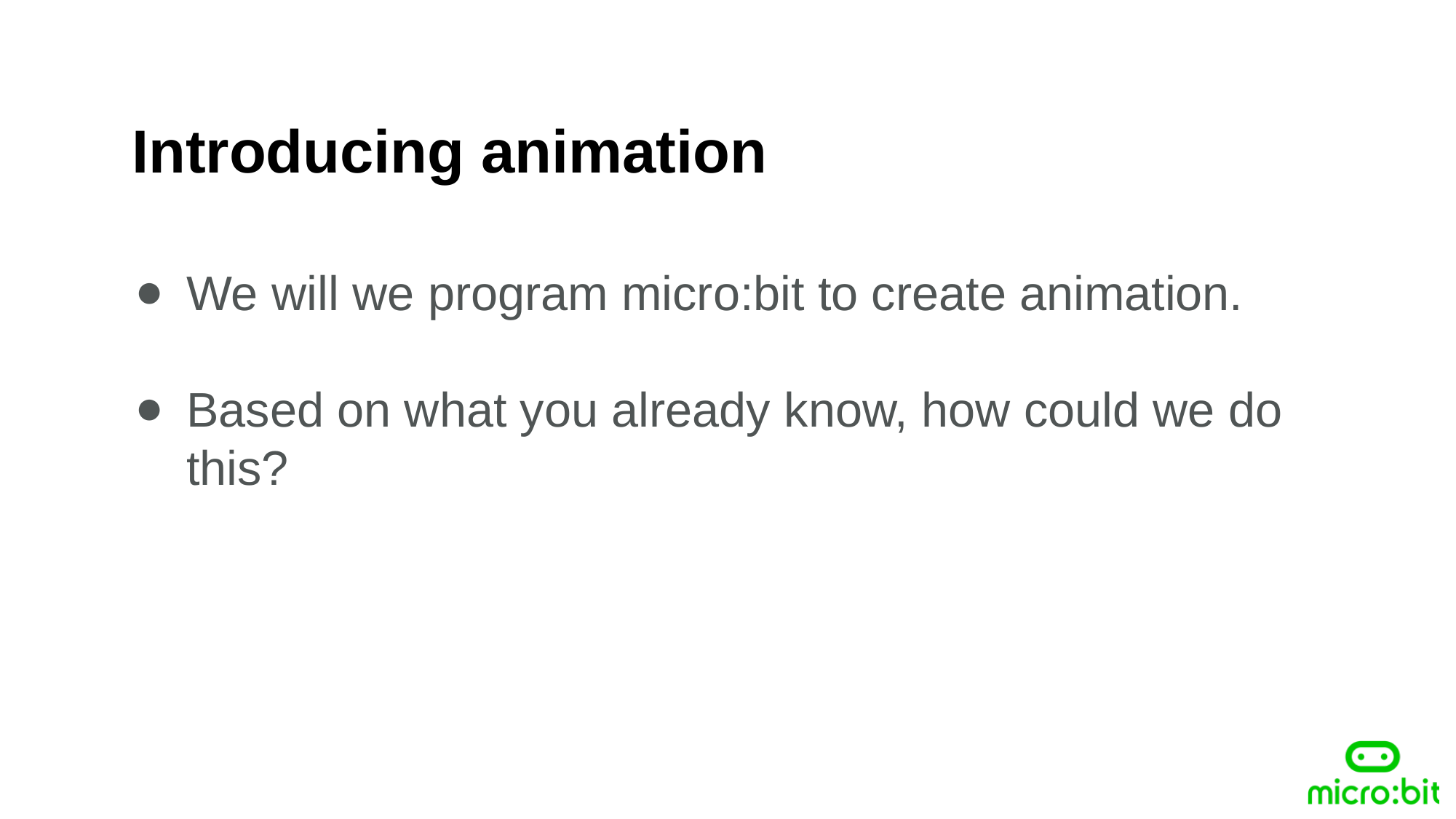

Introducing animation

We will we program micro:bit to create animation.

Based on what you already know, how could we do this?